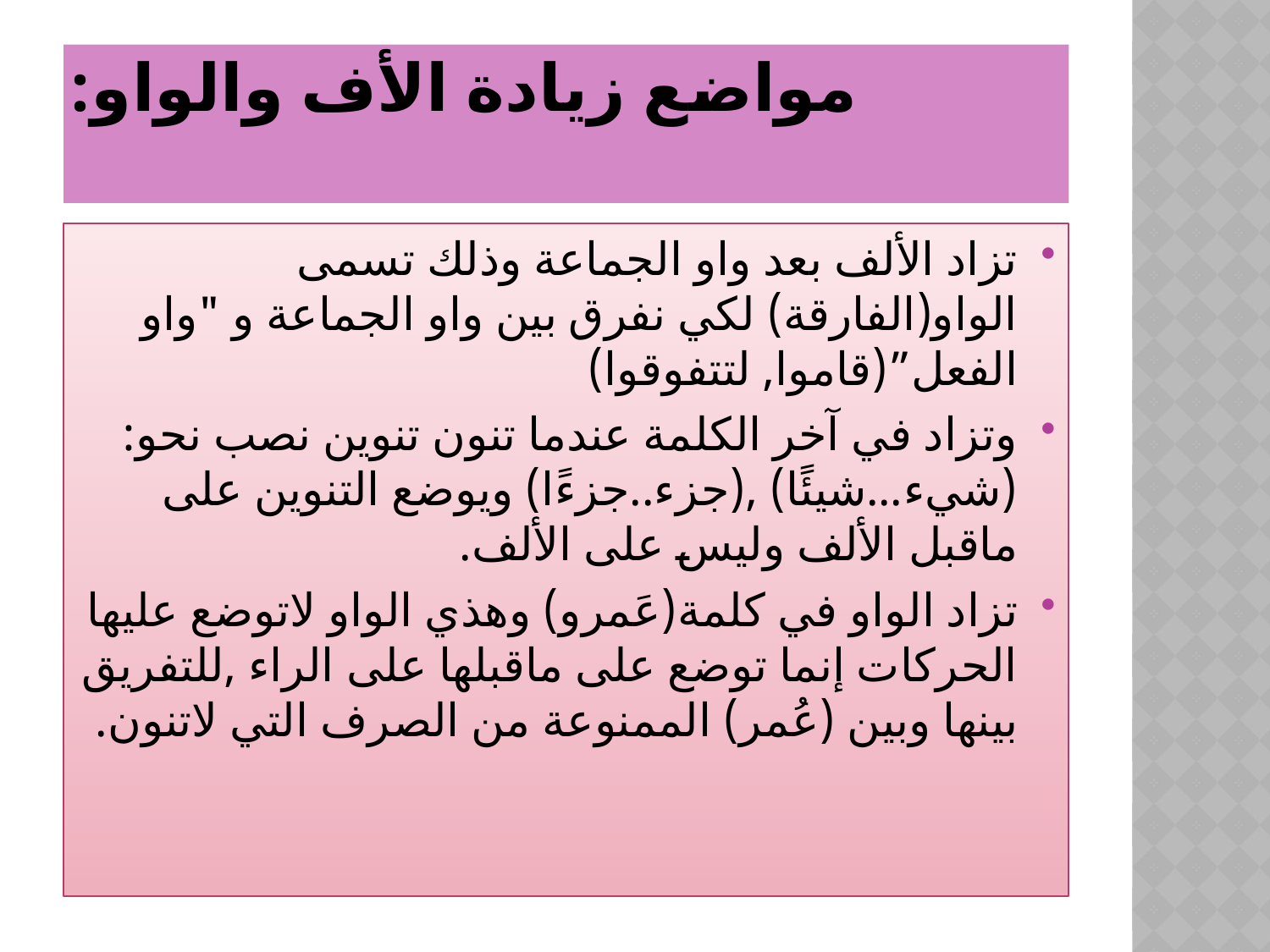

# مواضع زيادة الأف والواو:
تزاد الألف بعد واو الجماعة وذلك تسمى الواو(الفارقة) لكي نفرق بين واو الجماعة و "واو الفعل”(قاموا, لتتفوقوا)
وتزاد في آخر الكلمة عندما تنون تنوين نصب نحو: (شيء...شيئًا) ,(جزء..جزءًا) ويوضع التنوين على ماقبل الألف وليس على الألف.
تزاد الواو في كلمة(عَمرو) وهذي الواو لاتوضع عليها الحركات إنما توضع على ماقبلها على الراء ,للتفريق بينها وبين (عُمر) الممنوعة من الصرف التي لاتنون.